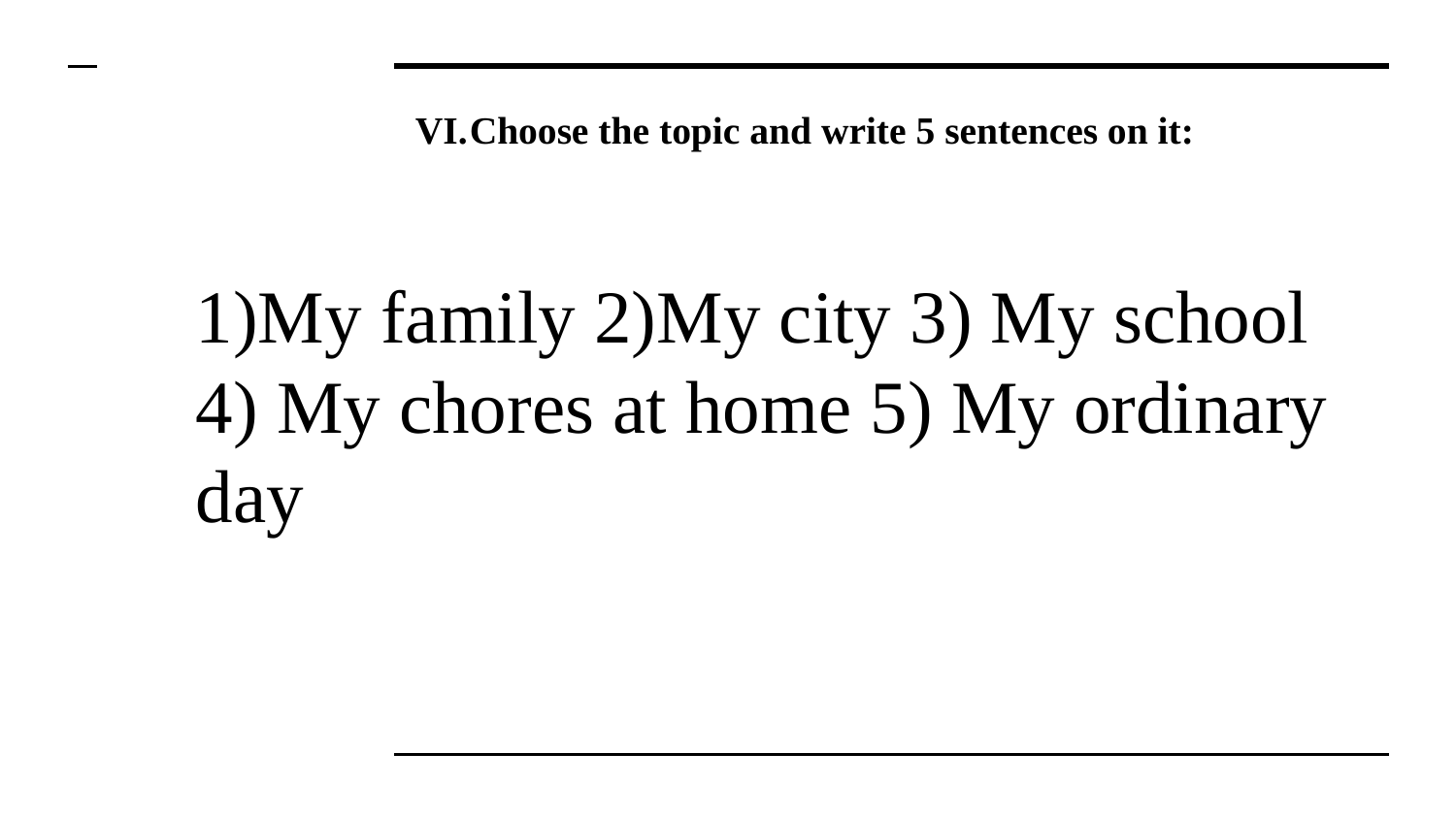

# Choose the topic and write 5 sentences on it:
1)My family 2)My city 3) My school 4) My chores at home 5) My ordinary day